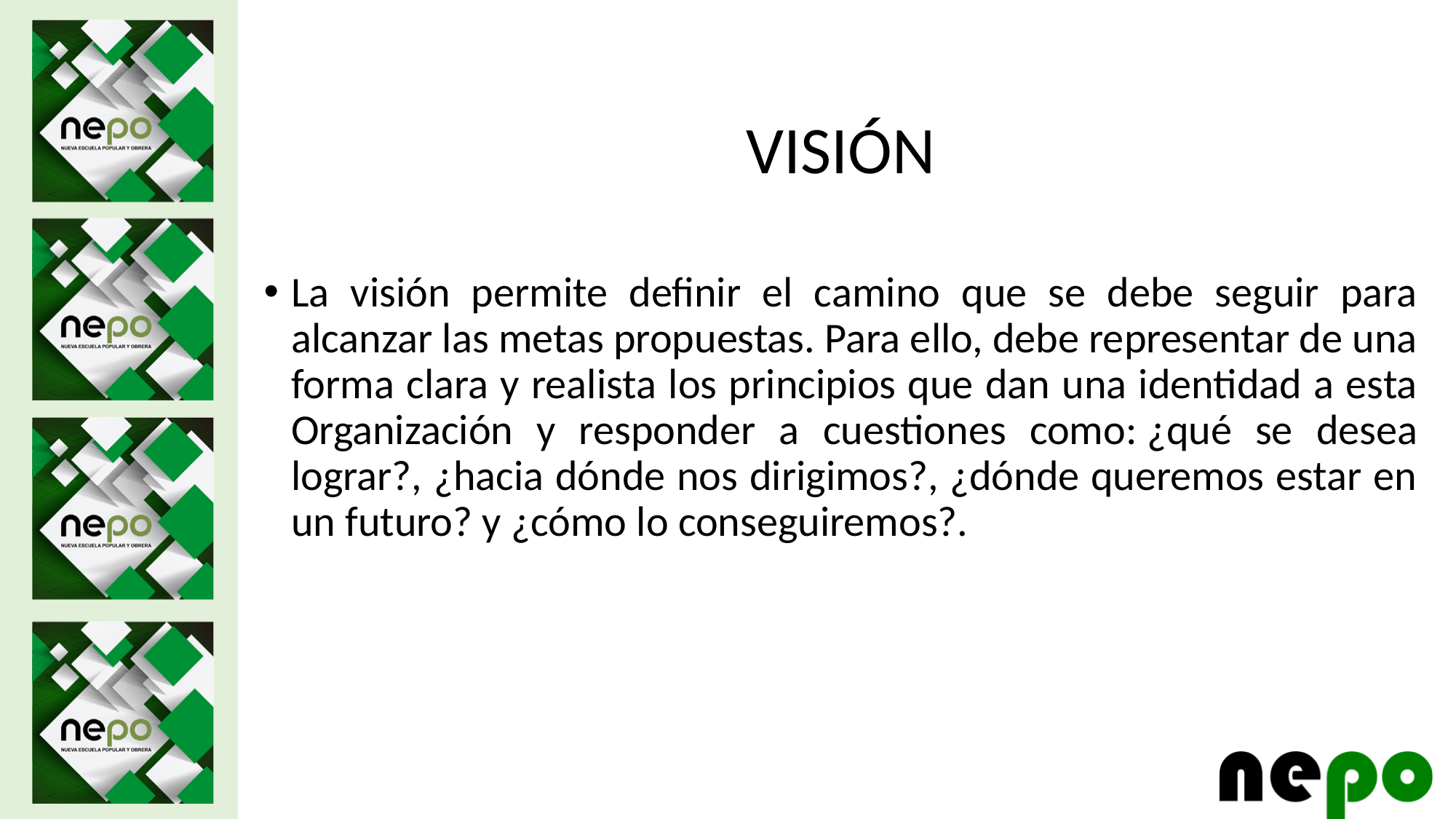

# VISIÓN
La visión permite definir el camino que se debe seguir para alcanzar las metas propuestas. Para ello, debe representar de una forma clara y realista los principios que dan una identidad a esta Organización y responder a cuestiones como: ¿qué se desea lograr?, ¿hacia dónde nos dirigimos?, ¿dónde queremos estar en un futuro? y ¿cómo lo conseguiremos?.